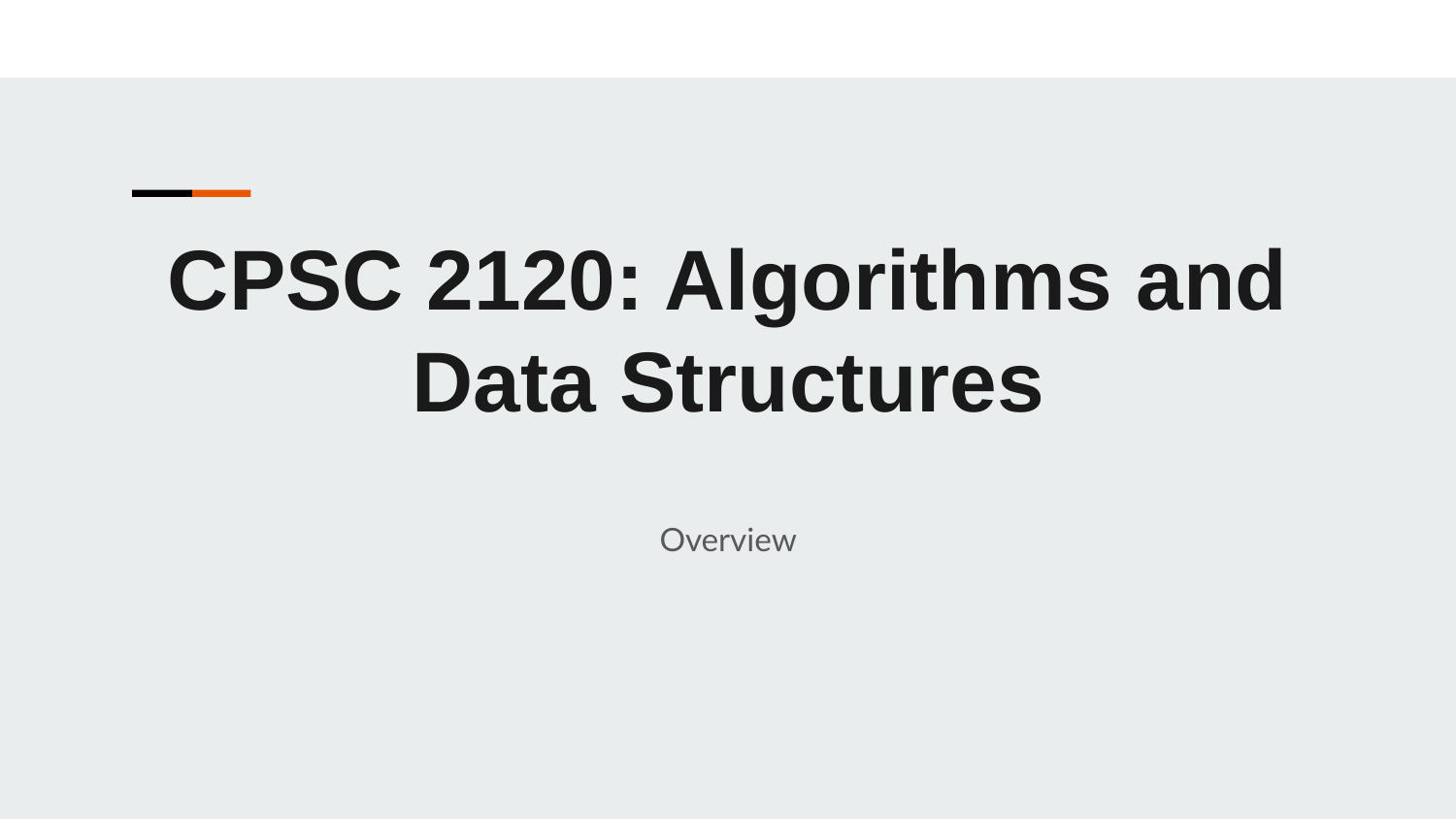

CPSC 2120: Algorithms and Data Structures
Overview